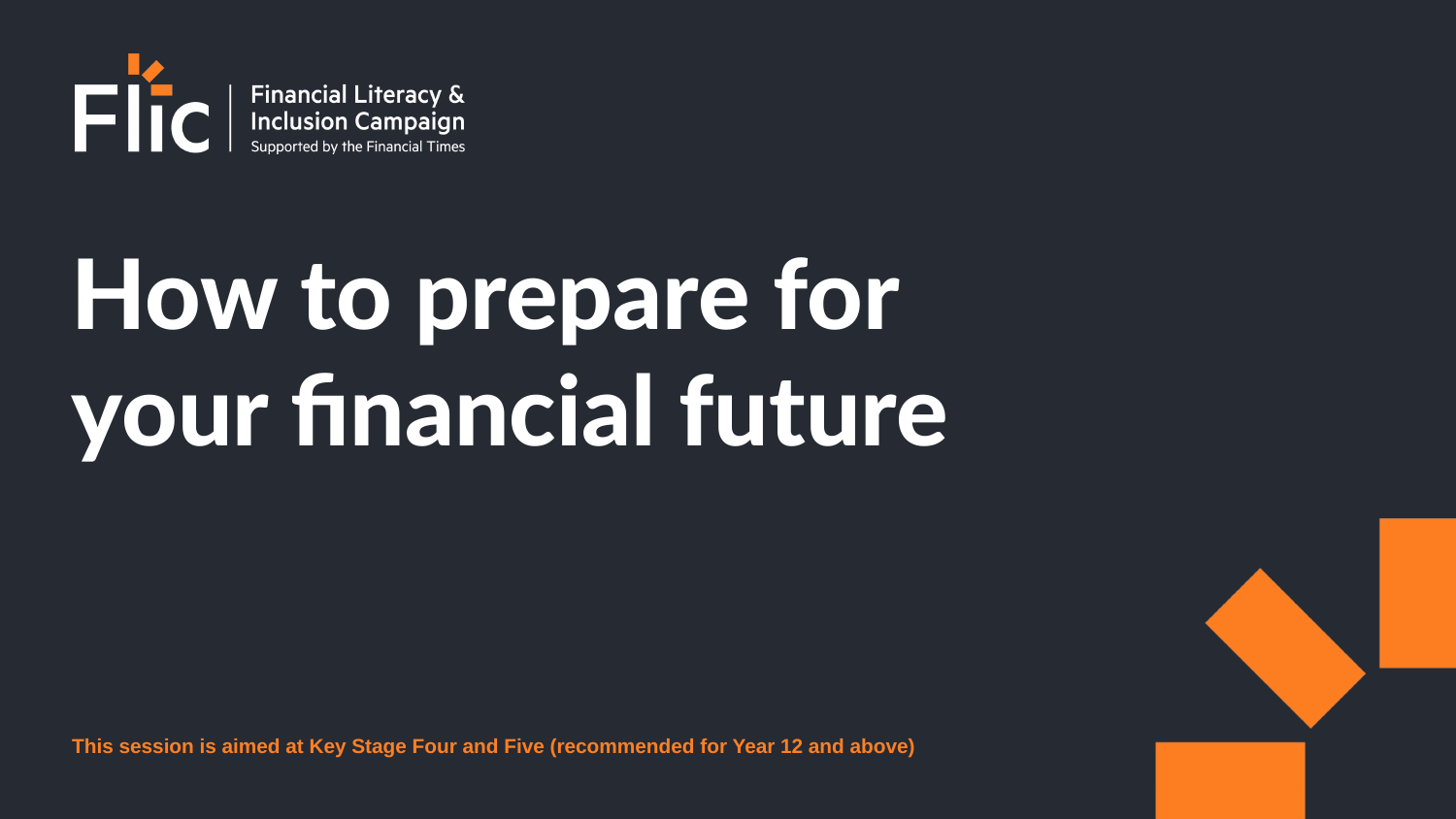

How to prepare for your financial future
This session is aimed at Key Stage Four and Five (recommended for Year 12 and above)